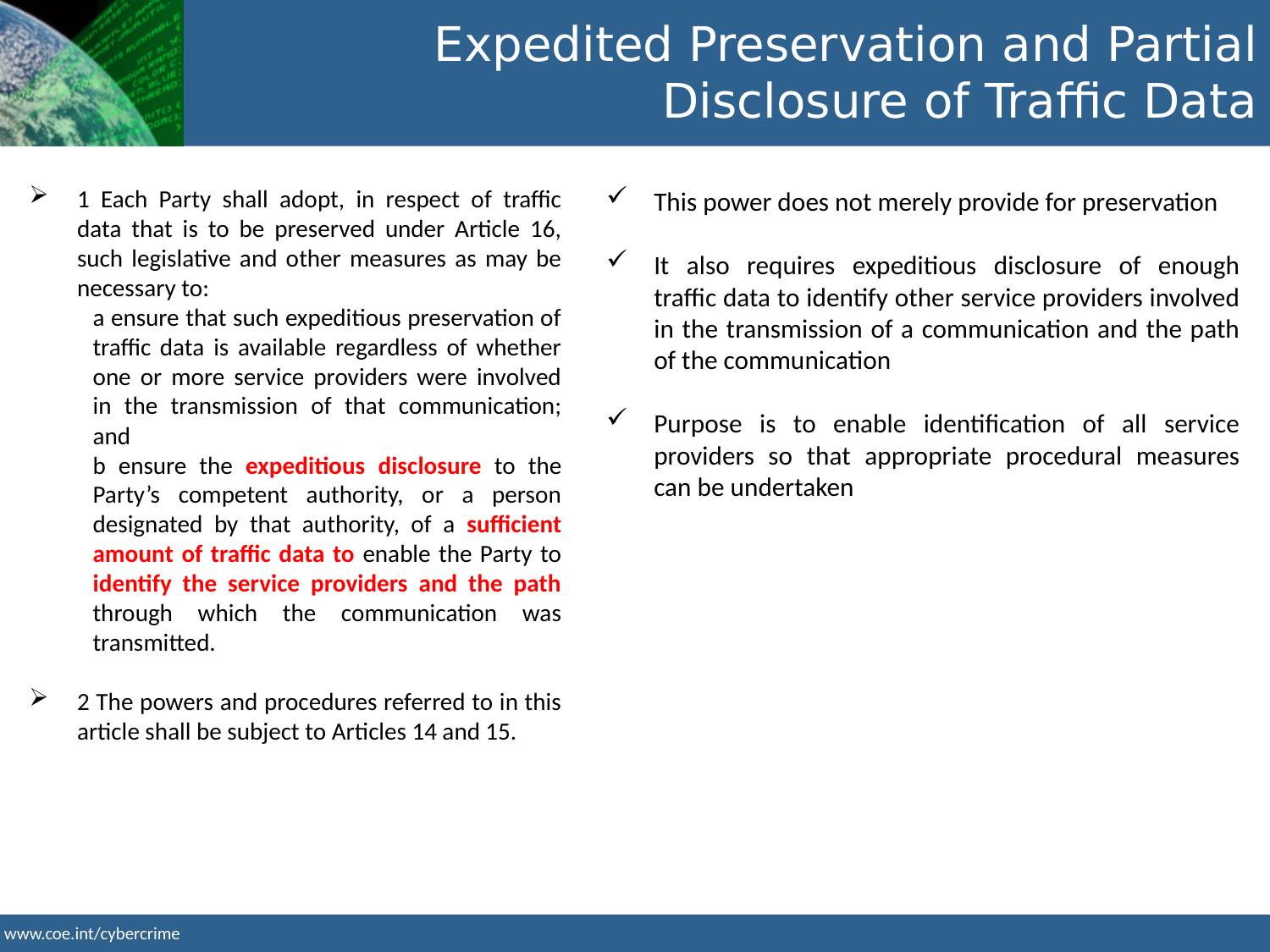

Expedited Preservation and Partial Disclosure of Traffic Data
1 Each Party shall adopt, in respect of traffic data that is to be preserved under Article 16, such legislative and other measures as may be necessary to:
a ensure that such expeditious preservation of traffic data is available regardless of whether one or more service providers were involved in the transmission of that communication; and
b ensure the expeditious disclosure to the Party’s competent authority, or a person designated by that authority, of a sufficient amount of traffic data to enable the Party to identify the service providers and the path through which the communication was transmitted.

2 The powers and procedures referred to in this article shall be subject to Articles 14 and 15.
This power does not merely provide for preservation

It also requires expeditious disclosure of enough traffic data to identify other service providers involved in the transmission of a communication and the path of the communication

Purpose is to enable identification of all service providers so that appropriate procedural measures can be undertaken